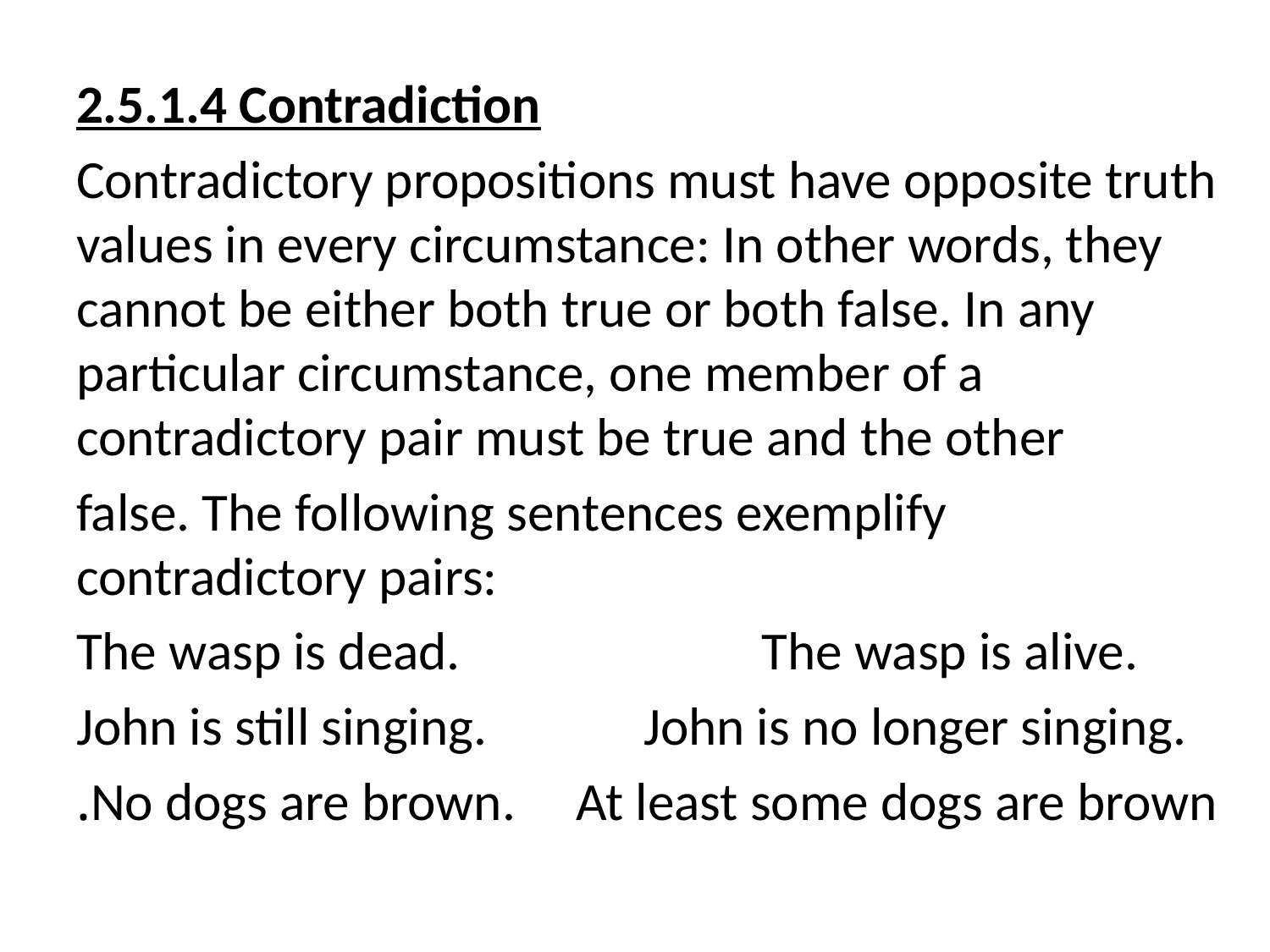

2.5.1.4 Contradiction
Contradictory propositions must have opposite truth values in every circumstance: In other words, they cannot be either both true or both false. In any particular circumstance, one member of a contradictory pair must be true and the other
false. The following sentences exemplify contradictory pairs:
The wasp is dead.                         The wasp is alive.
John is still singing.             John is no longer singing.
No dogs are brown.     At least some dogs are brown.